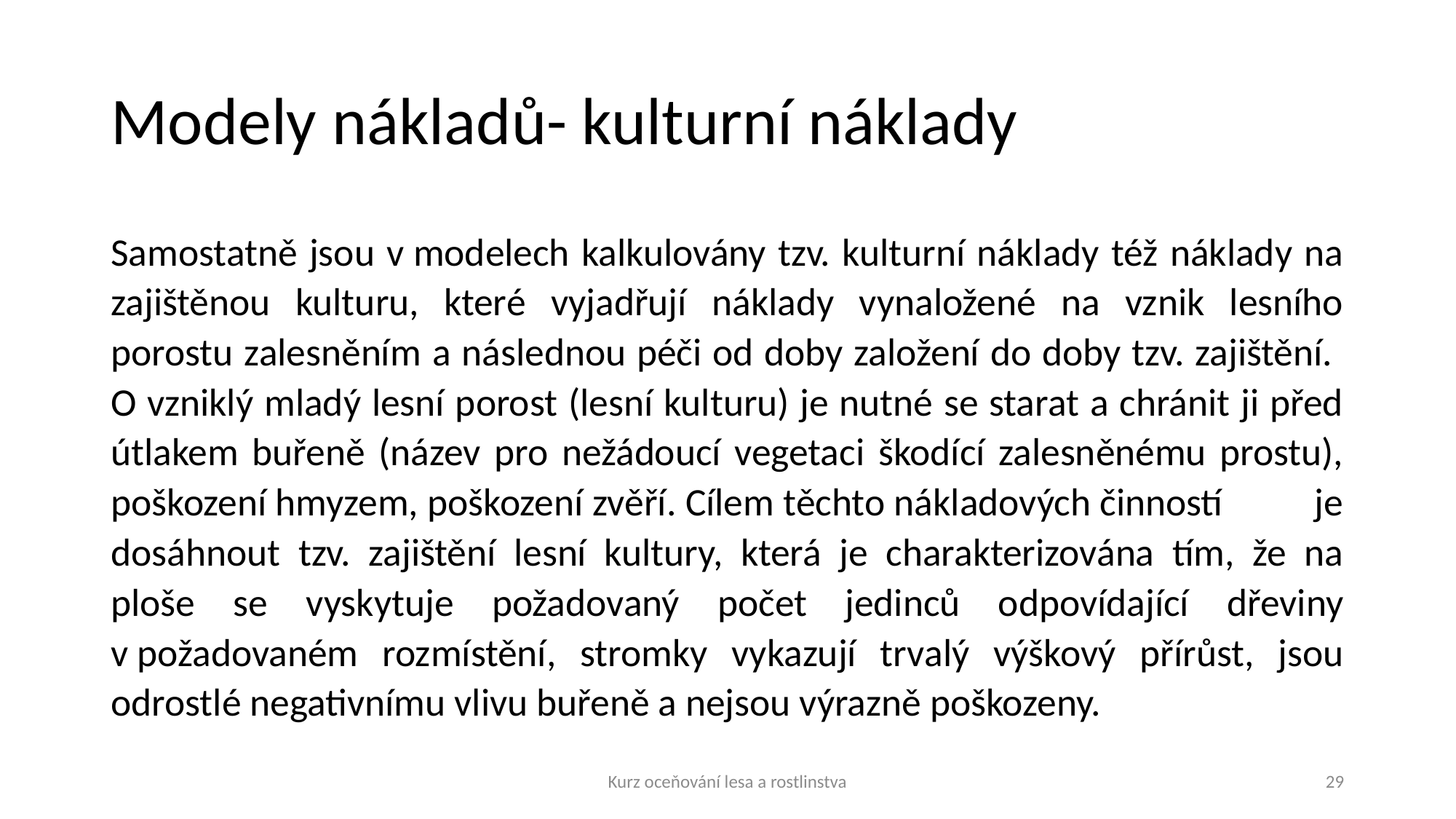

# Modely nákladů- kulturní náklady
Samostatně jsou v modelech kalkulovány tzv. kulturní náklady též náklady na zajištěnou kulturu, které vyjadřují náklady vynaložené na vznik lesního porostu zalesněním a následnou péči od doby založení do doby tzv. zajištění.  O vzniklý mladý lesní porost (lesní kulturu) je nutné se starat a chránit ji před útlakem buřeně (název pro nežádoucí vegetaci škodící zalesněnému prostu), poškození hmyzem, poškození zvěří. Cílem těchto nákladových činností          je dosáhnout tzv. zajištění lesní kultury, která je charakterizována tím, že na ploše se vyskytuje požadovaný počet jedinců odpovídající dřeviny v požadovaném rozmístění, stromky vykazují trvalý výškový přírůst, jsou odrostlé negativnímu vlivu buřeně a nejsou výrazně poškozeny.

Kurz oceňování lesa a rostlinstva
29